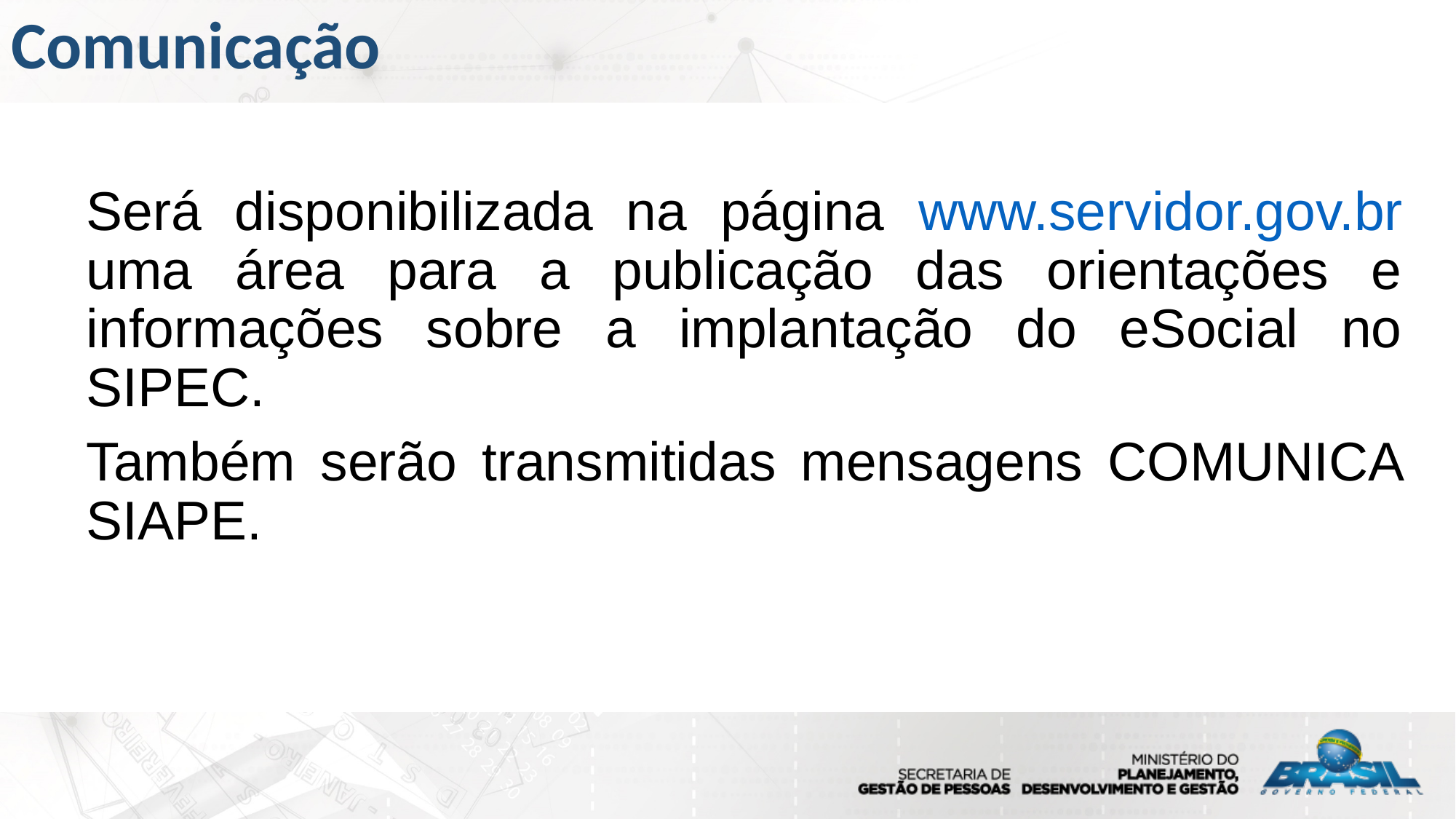

Comunicação
Será disponibilizada na página www.servidor.gov.br uma área para a publicação das orientações e informações sobre a implantação do eSocial no SIPEC.
Também serão transmitidas mensagens COMUNICA SIAPE.